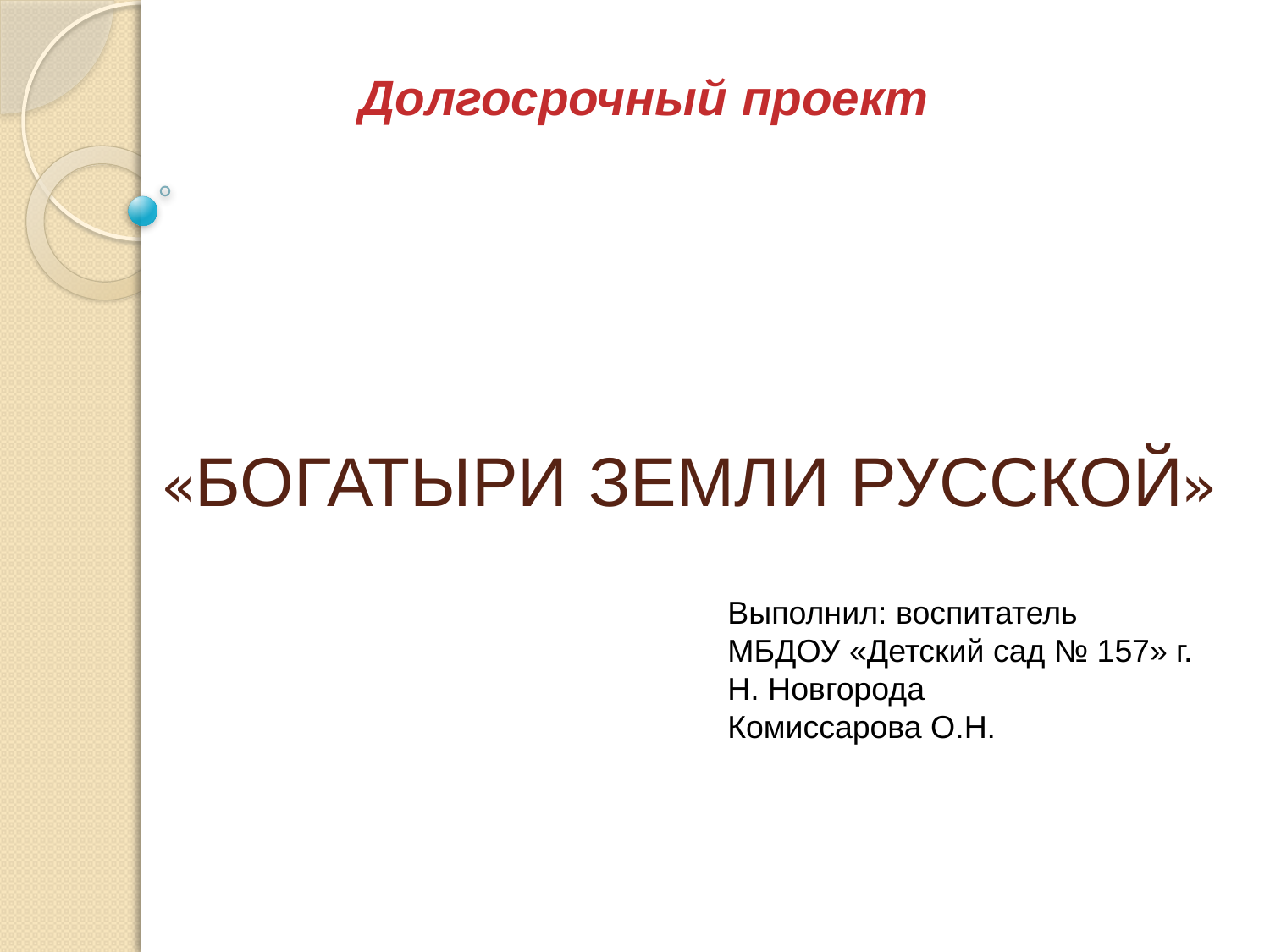

Долгосрочный проект
# «БОГАТЫРИ ЗЕМЛИ РУССКОЙ»
Выполнил: воспитатель
МБДОУ «Детский сад № 157» г. Н. Новгорода
Комиссарова О.Н.